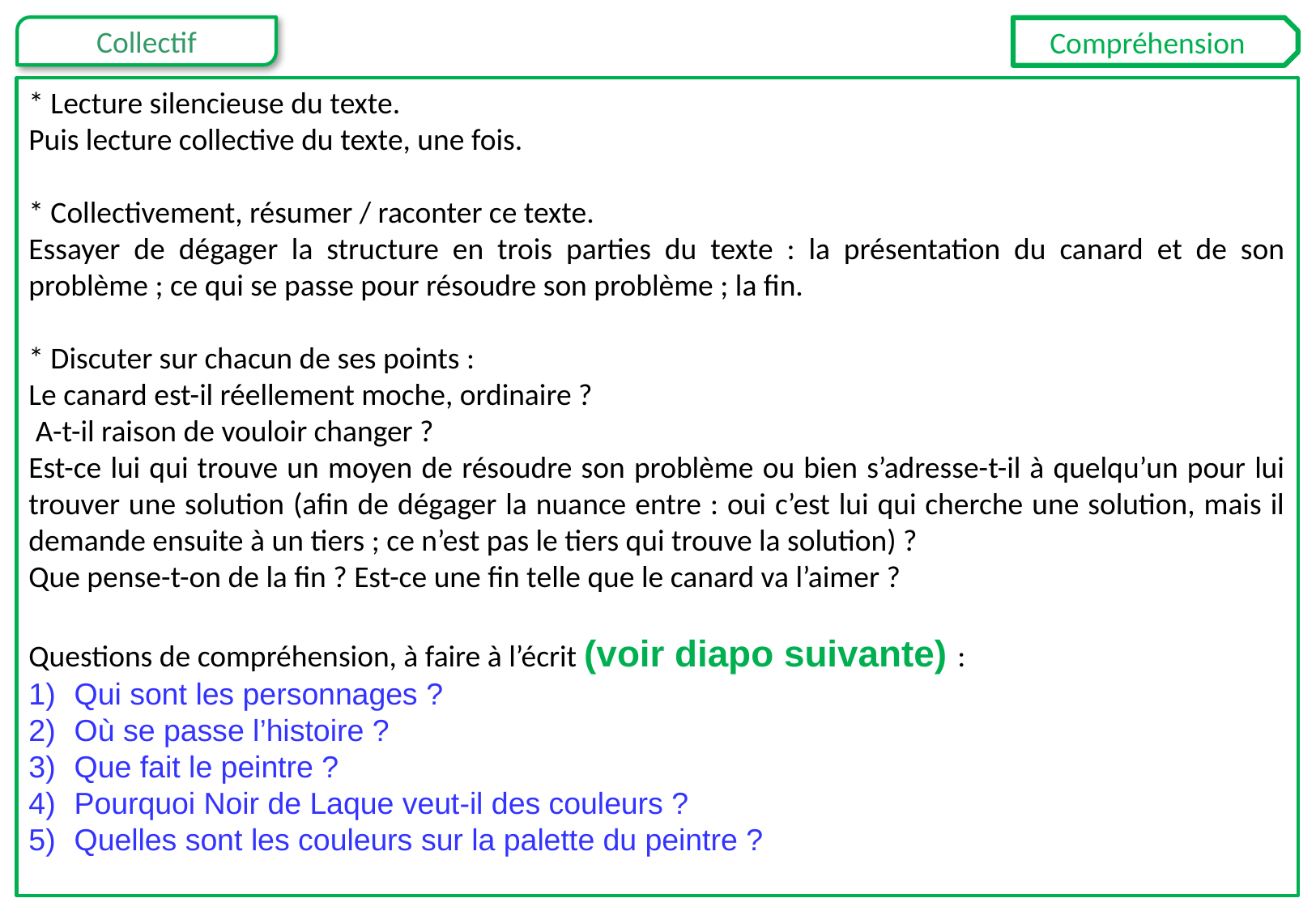

Compréhension
* Lecture silencieuse du texte.
Puis lecture collective du texte, une fois.

* Collectivement, résumer / raconter ce texte.
Essayer de dégager la structure en trois parties du texte : la présentation du canard et de son problème ; ce qui se passe pour résoudre son problème ; la fin.

* Discuter sur chacun de ses points :
Le canard est-il réellement moche, ordinaire ?
 A-t-il raison de vouloir changer ?
Est-ce lui qui trouve un moyen de résoudre son problème ou bien s’adresse-t-il à quelqu’un pour lui trouver une solution (afin de dégager la nuance entre : oui c’est lui qui cherche une solution, mais il demande ensuite à un tiers ; ce n’est pas le tiers qui trouve la solution) ?
Que pense-t-on de la fin ? Est-ce une fin telle que le canard va l’aimer ?

Questions de compréhension, à faire à l’écrit (voir diapo suivante) :
Qui sont les personnages ?
Où se passe l’histoire ?
Que fait le peintre ?
Pourquoi Noir de Laque veut-il des couleurs ?
Quelles sont les couleurs sur la palette du peintre ?